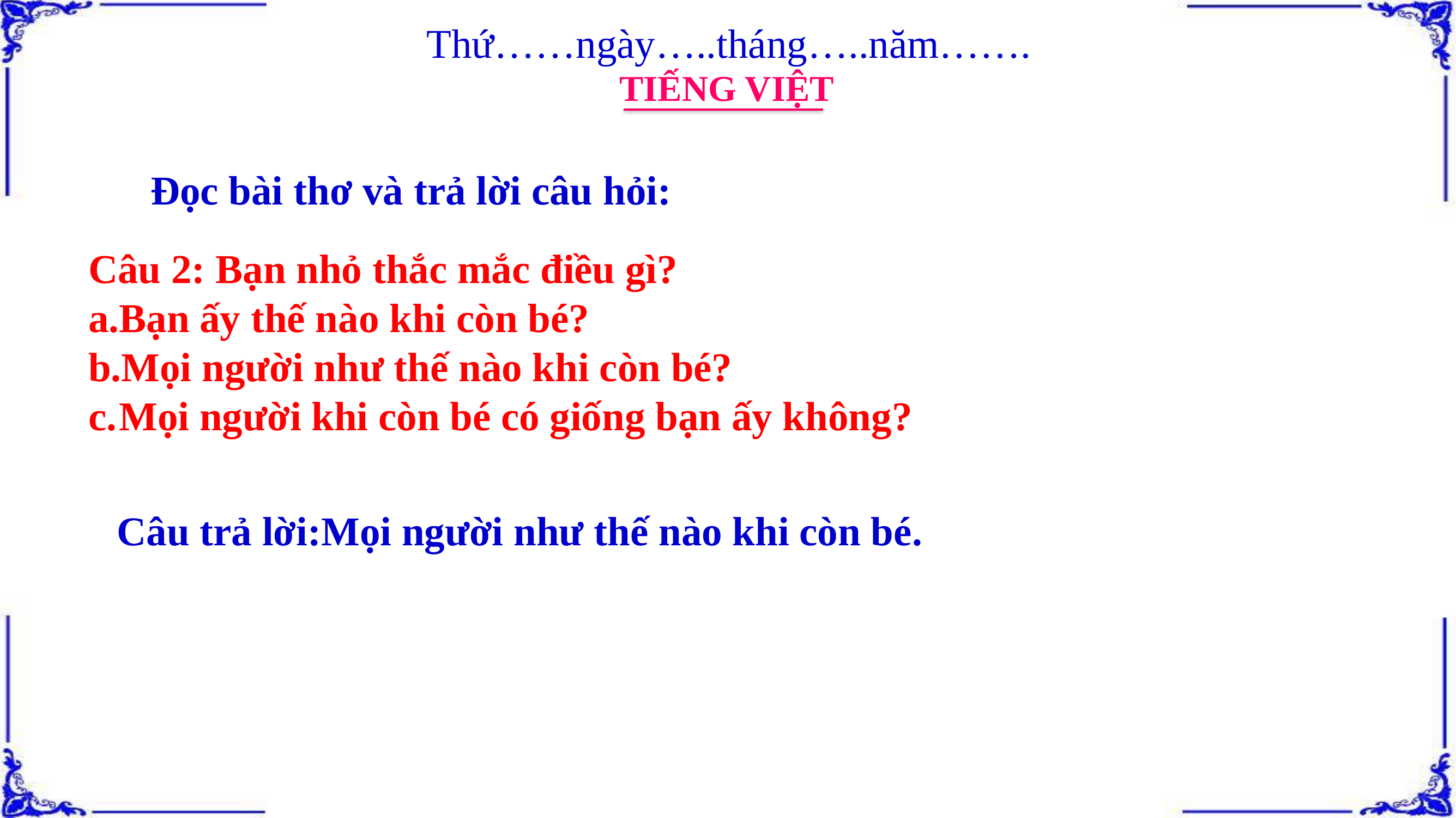

Thứ……ngày…..tháng…..năm…….
TIẾNG VIỆT
Đọc bài thơ và trả lời câu hỏi:
Câu 2: Bạn nhỏ thắc mắc điều gì?
Bạn ấy thế nào khi còn bé?
Mọi người như thế nào khi còn bé?
Mọi người khi còn bé có giống bạn ấy không?
Câu trả lời:Mọi người như thế nào khi còn bé.